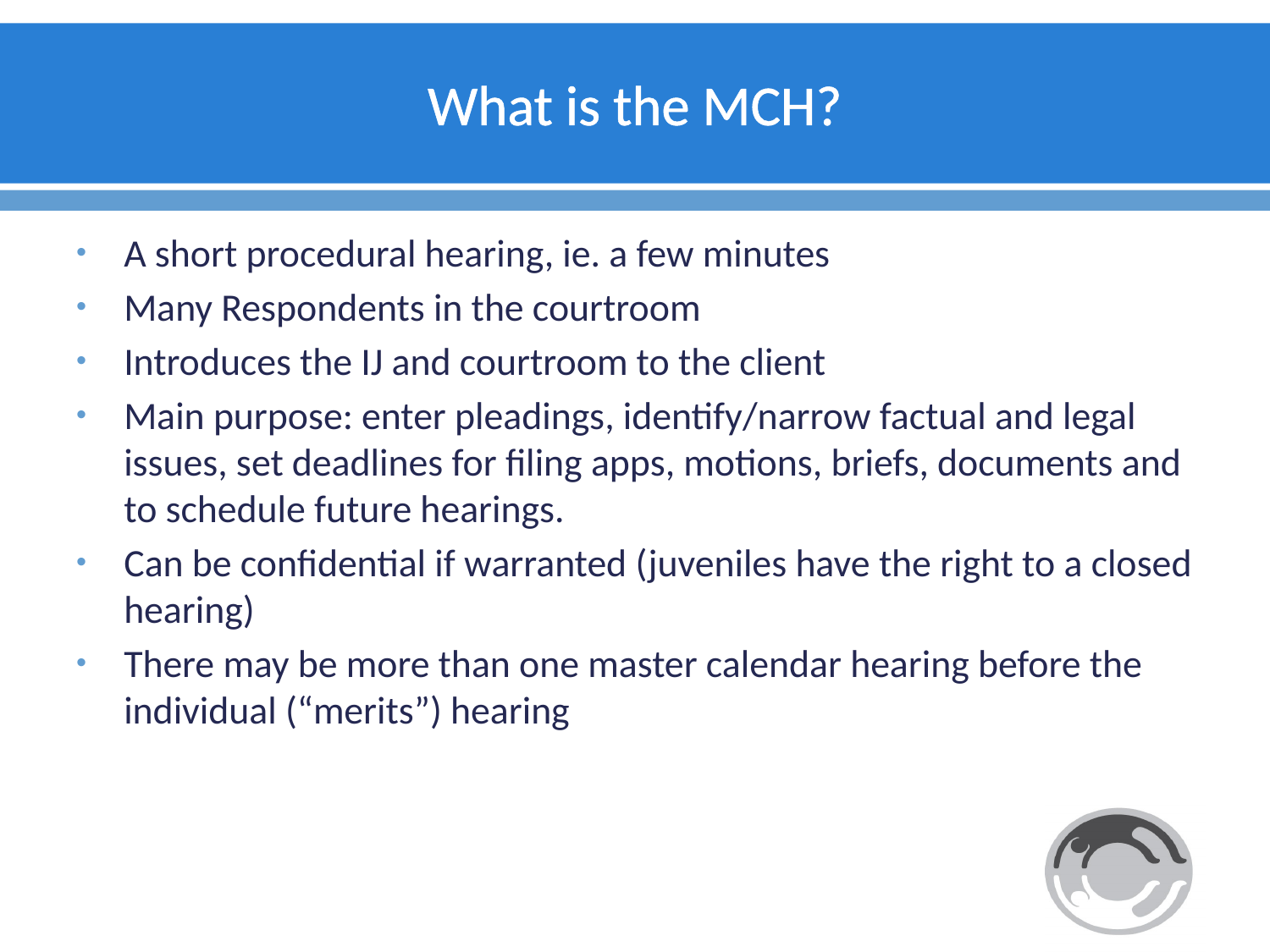

# What is the MCH?
A short procedural hearing, ie. a few minutes
Many Respondents in the courtroom
Introduces the IJ and courtroom to the client
Main purpose: enter pleadings, identify/narrow factual and legal issues, set deadlines for filing apps, motions, briefs, documents and to schedule future hearings.
Can be confidential if warranted (juveniles have the right to a closed hearing)
There may be more than one master calendar hearing before the individual (“merits”) hearing